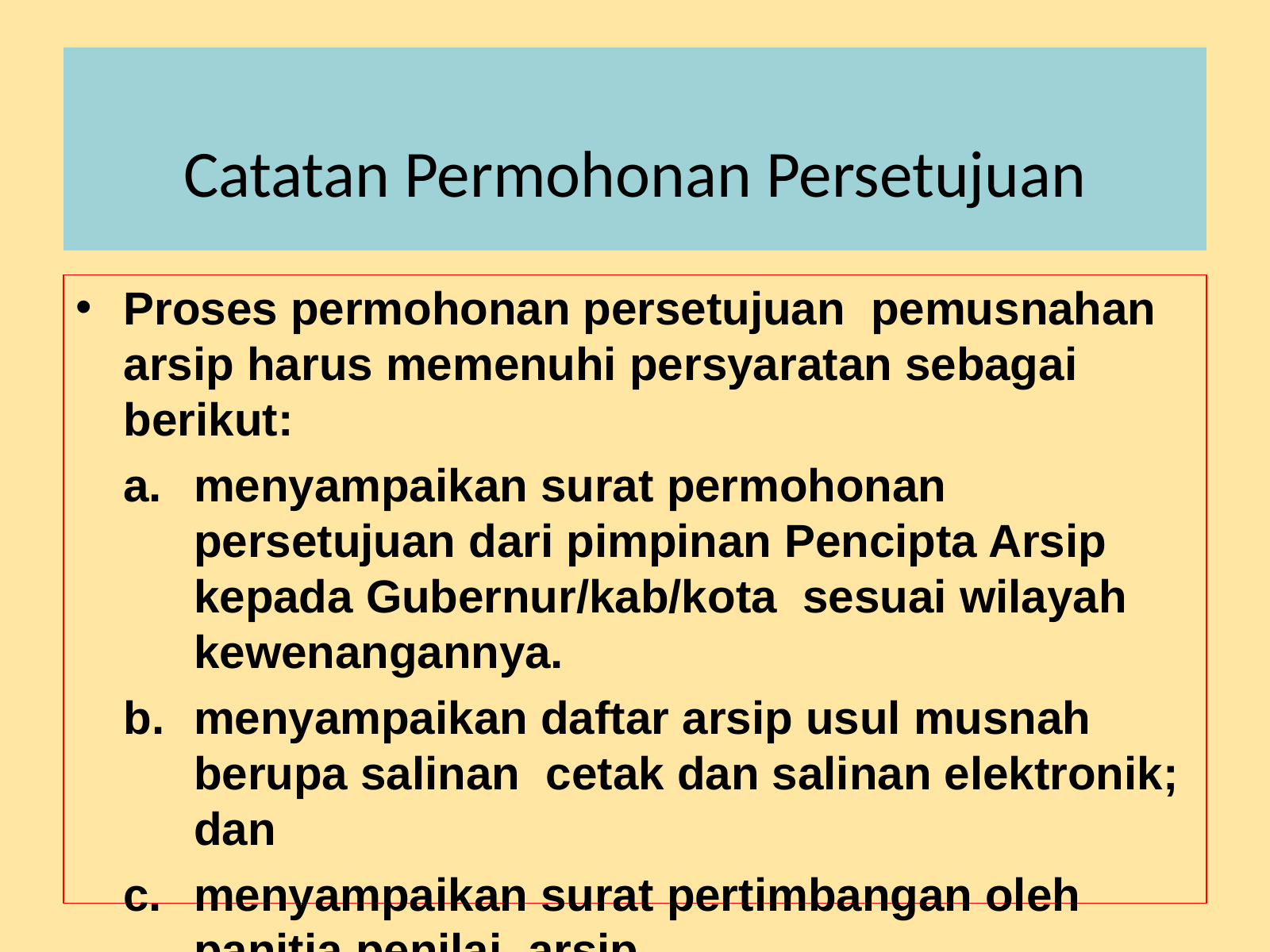

# Catatan Permohonan Persetujuan

Proses permohonan persetujuan  pemusnahan arsip harus memenuhi persyaratan sebagai  berikut:
menyampaikan surat permohonan  persetujuan dari pimpinan Pencipta Arsip  kepada Gubernur/kab/kota  sesuai wilayah kewenangannya.
menyampaikan daftar arsip usul musnah berupa salinan  cetak dan salinan elektronik; dan
menyampaikan surat pertimbangan oleh panitia penilai  arsip.